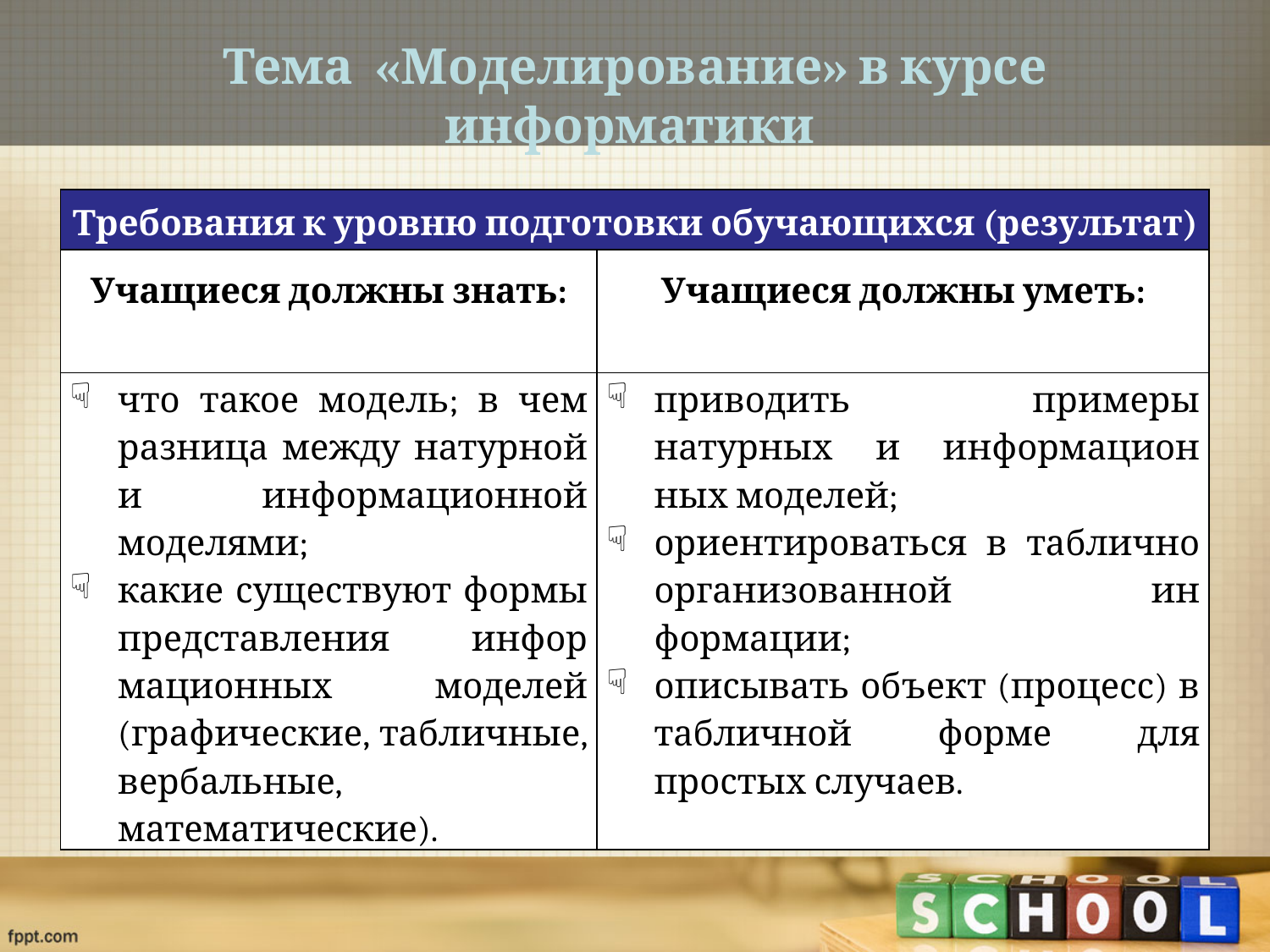

# Тема  «Моделирование» в курсе информатики
| Требования к уровню подготовки обучающихся (результат) |  |
| --- | --- |
| Учащиеся должны знать: | Учащиеся должны уметь: |
| что такое модель; в чем разница между натур­ной и информационной моделями; какие существуют формы представления инфор­мационных моделей (графические, табличные, вербальные, математические). | приводить примеры натурных и информацион­ных моделей; ориентироваться в таблично организованной ин­формации; описывать объект (процесс) в табличной форме для простых случаев. |